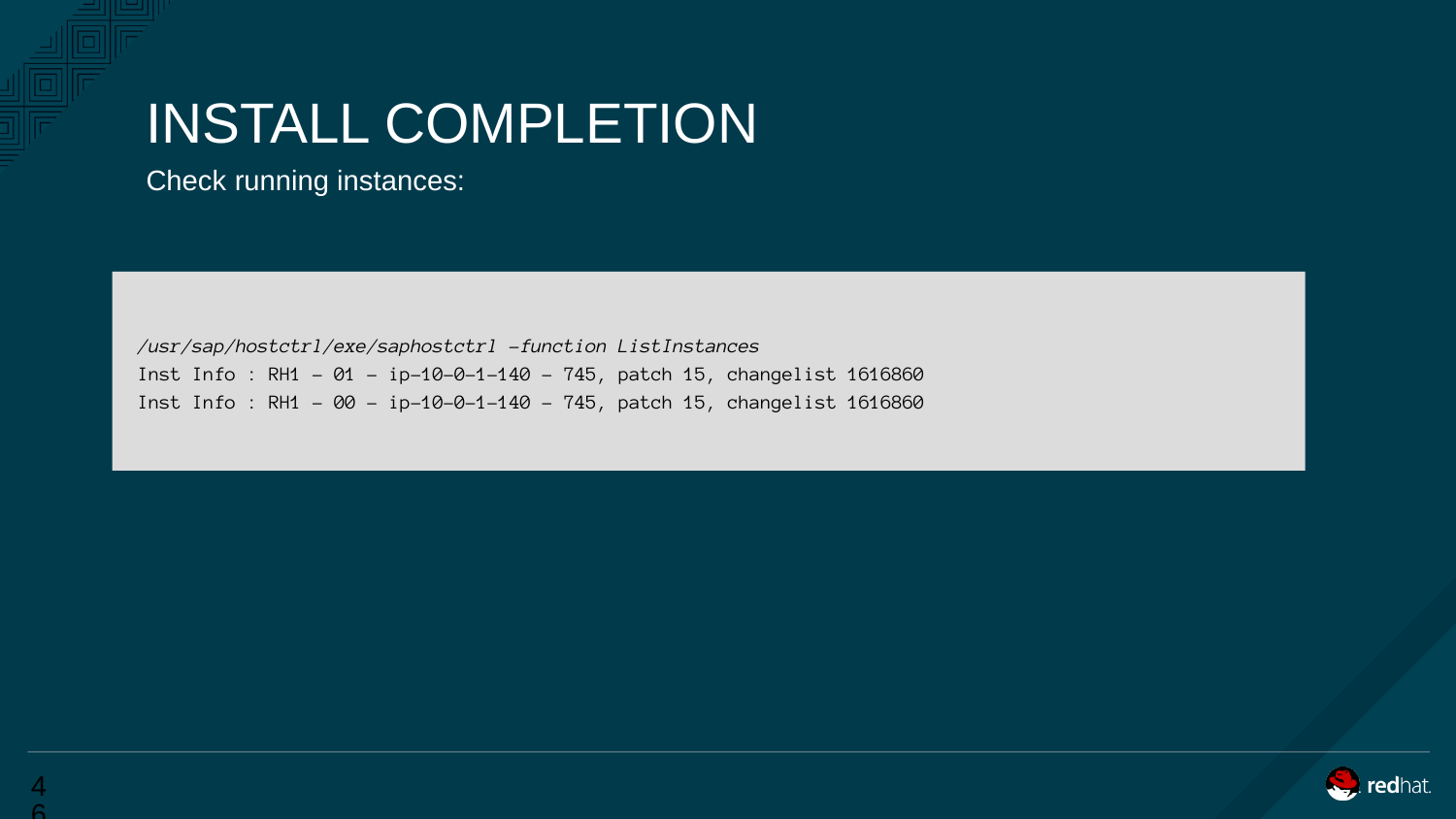

# INSTALL COMPLETION
Check running instances:

 /usr/sap/hostctrl/exe/saphostctrl -function ListInstances
 Inst Info : RH1 - 01 - ip-10-0-1-140 - 745, patch 15, changelist 1616860
 Inst Info : RH1 - 00 - ip-10-0-1-140 - 745, patch 15, changelist 1616860
46